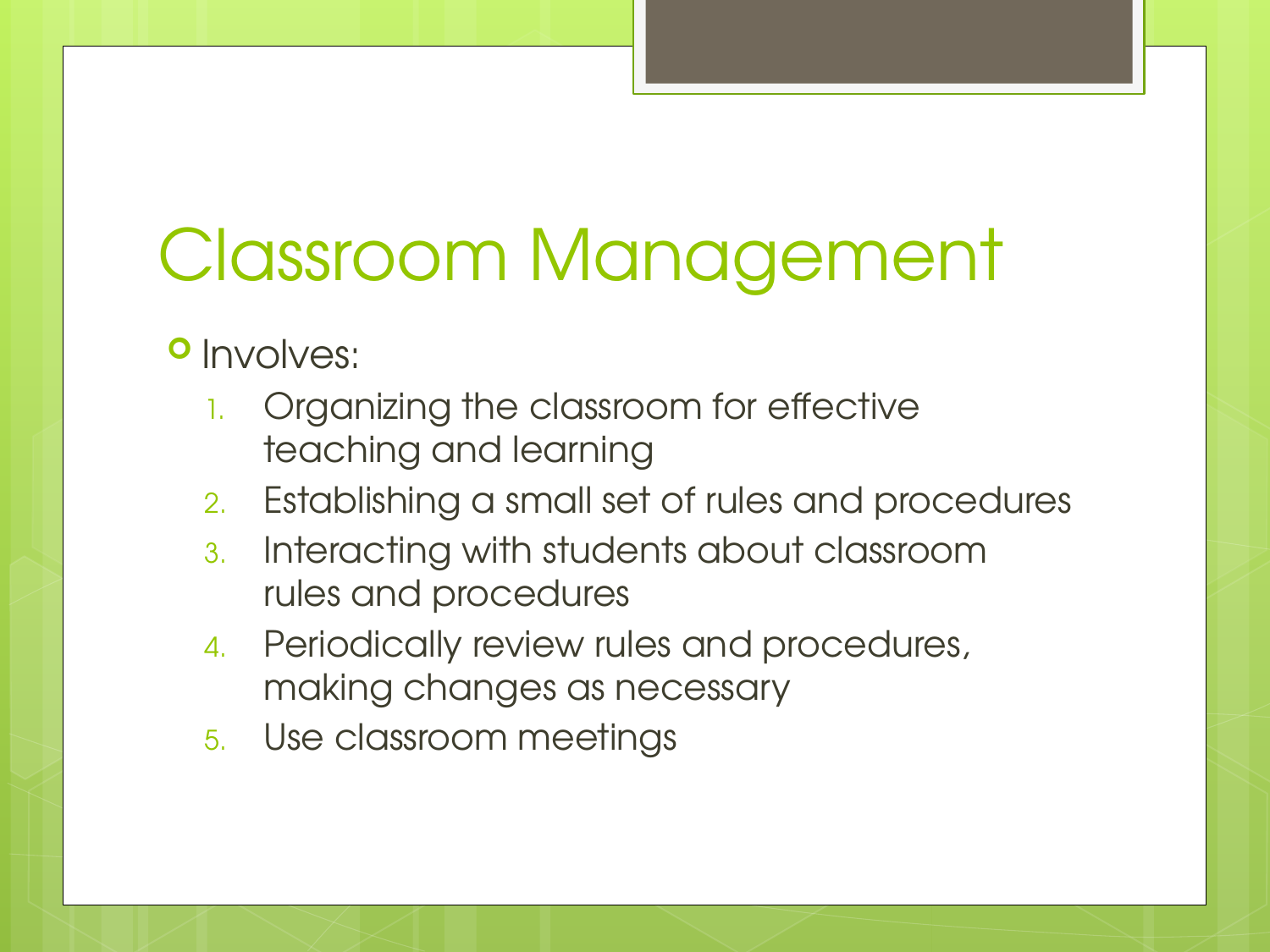

# Classroom Management
Involves:
Organizing the classroom for effective teaching and learning
Establishing a small set of rules and procedures
Interacting with students about classroom rules and procedures
Periodically review rules and procedures, making changes as necessary
Use classroom meetings